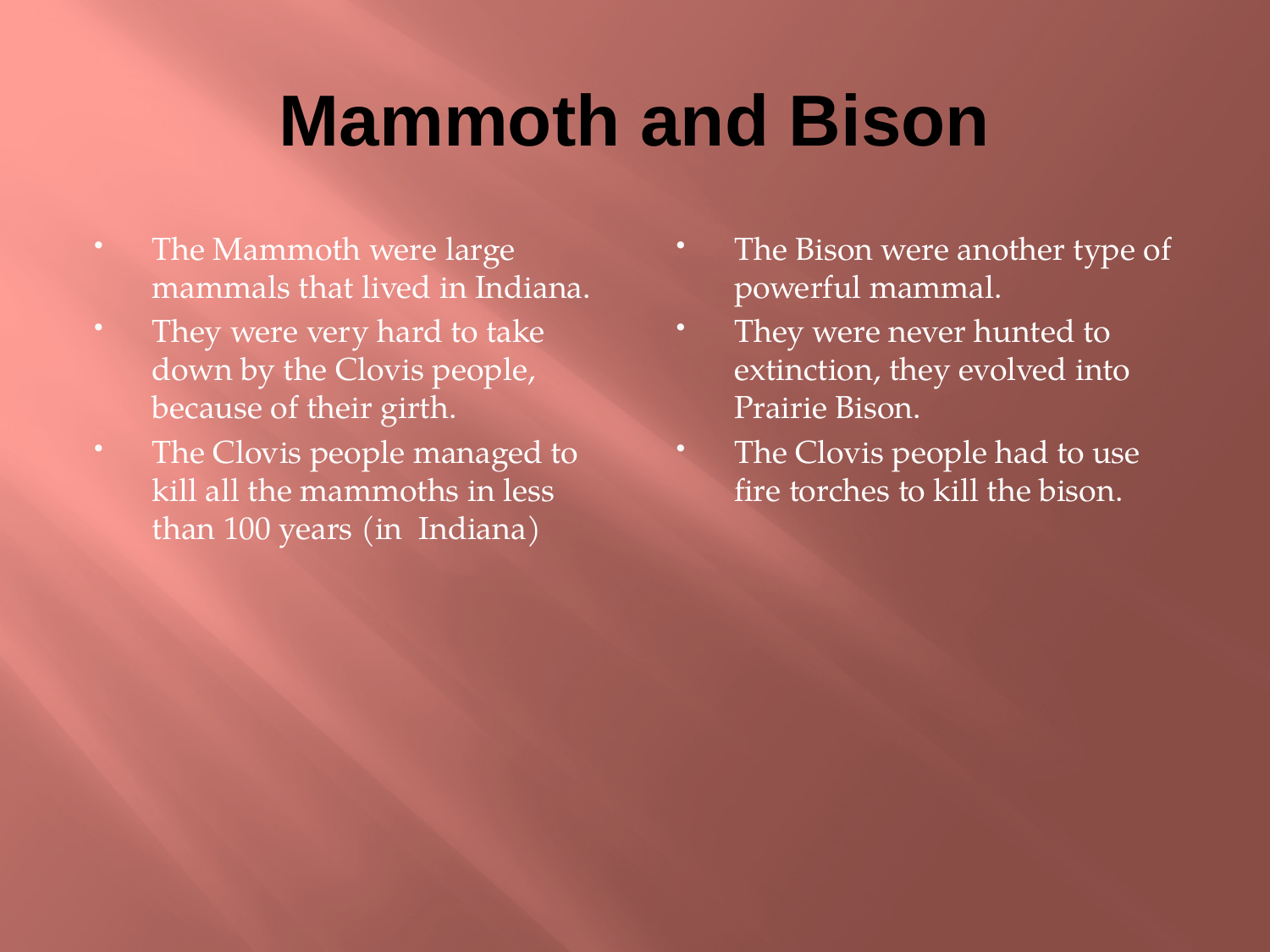

# Mammoth and Bison
The Mammoth were large mammals that lived in Indiana.
They were very hard to take down by the Clovis people, because of their girth.
The Clovis people managed to kill all the mammoths in less than 100 years (in  Indiana)
The Bison were another type of powerful mammal.
They were never hunted to extinction, they evolved into Prairie Bison.
The Clovis people had to use fire torches to kill the bison.